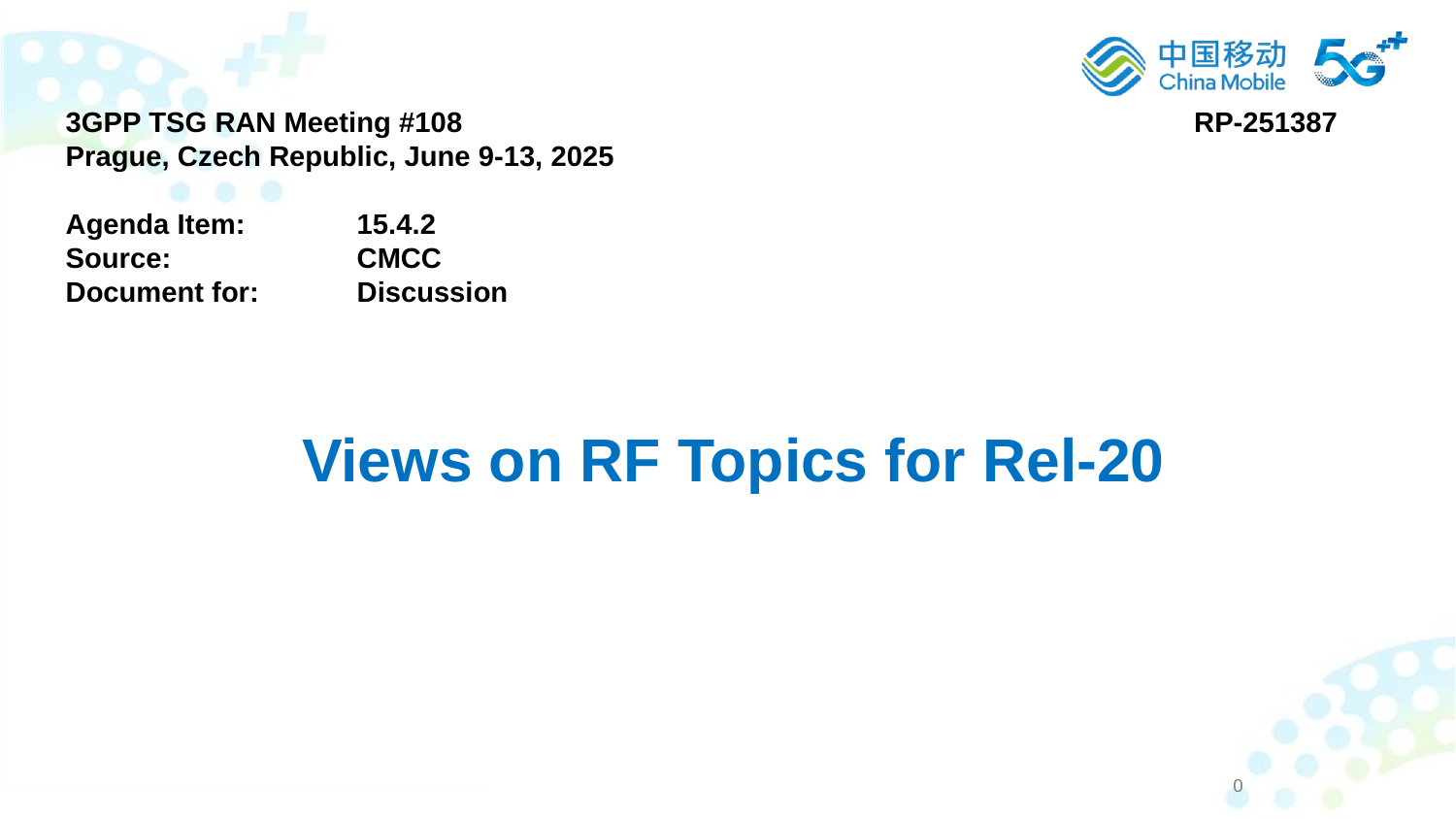

3GPP TSG RAN Meeting #108			                                                  RP-251387
Prague, Czech Republic, June 9-13, 2025

Agenda Item:	15.4.2
Source:		CMCC
Document for:	Discussion
Views on RF Topics for Rel-20

0